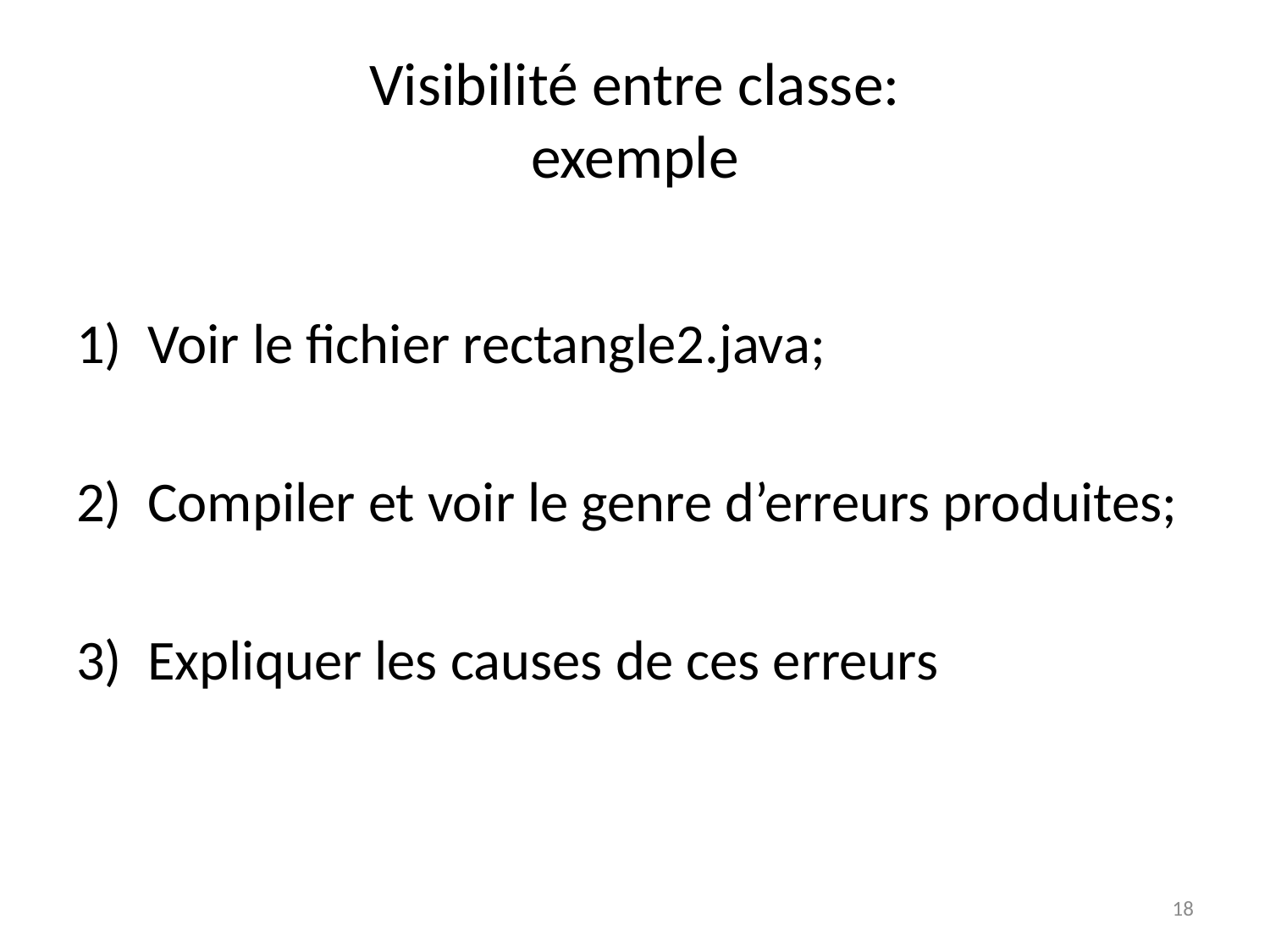

# Visibilité entre classe: exemple

Voir le fichier rectangle2.java;

Compiler et voir le genre d’erreurs produites;

Expliquer les causes de ces erreurs
18